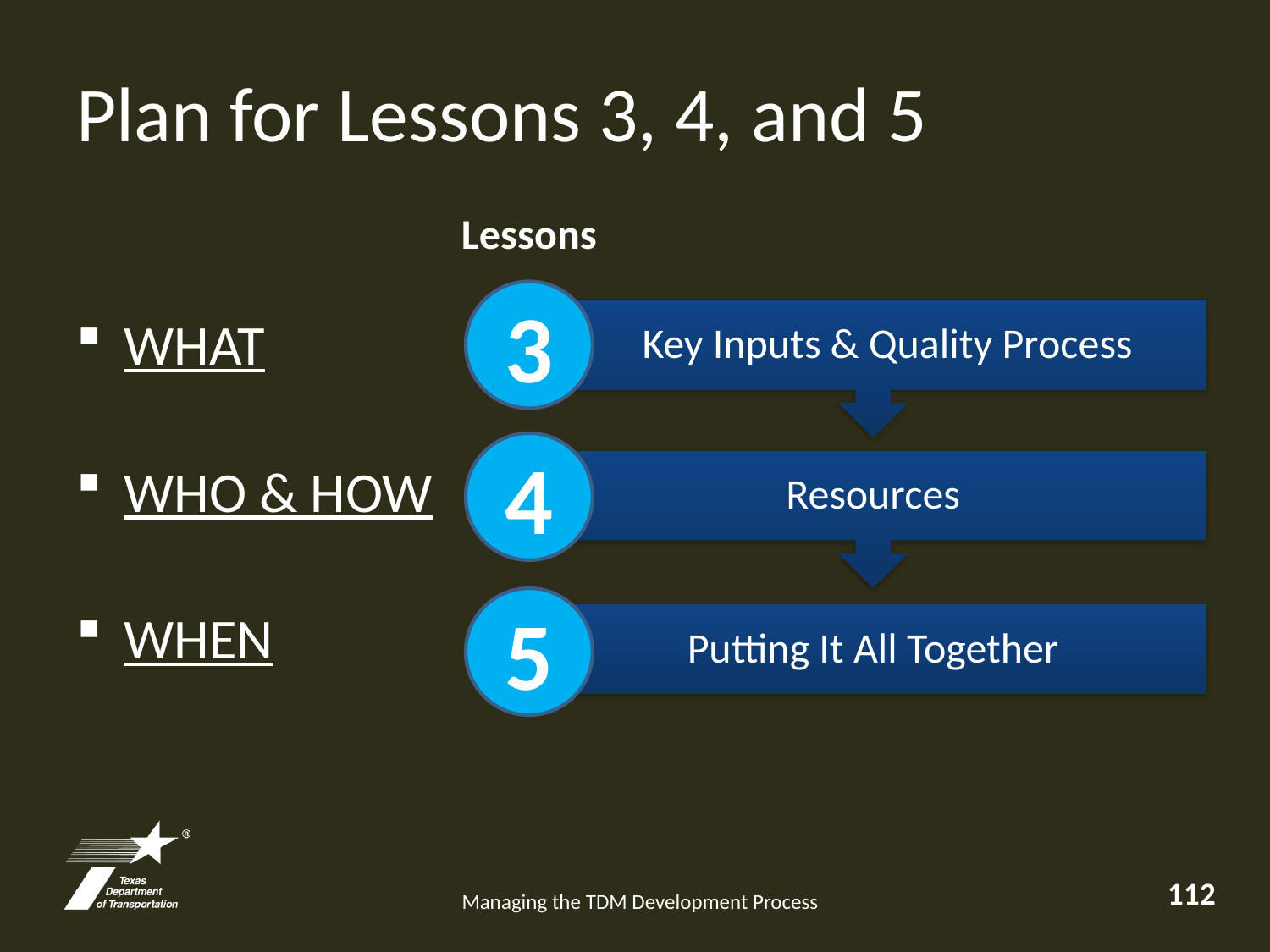

# Plan for Lessons 3, 4, and 5
Lessons
3
   Key Inputs & Quality Process
WHAT
WHO & HOW
WHEN
4
Resources
5
Putting It All Together